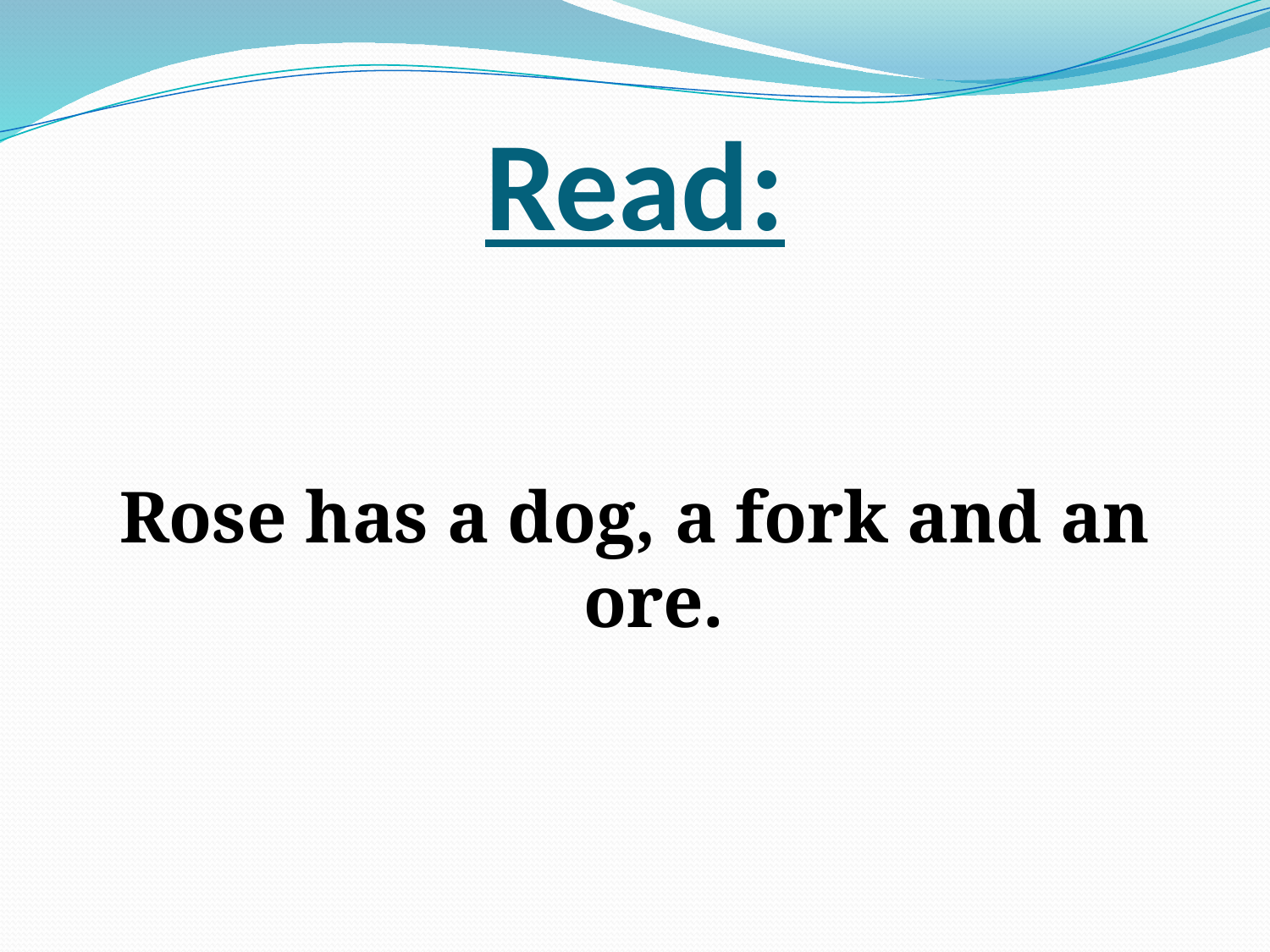

# Read:

Rose has a dog, a fork and an ore.